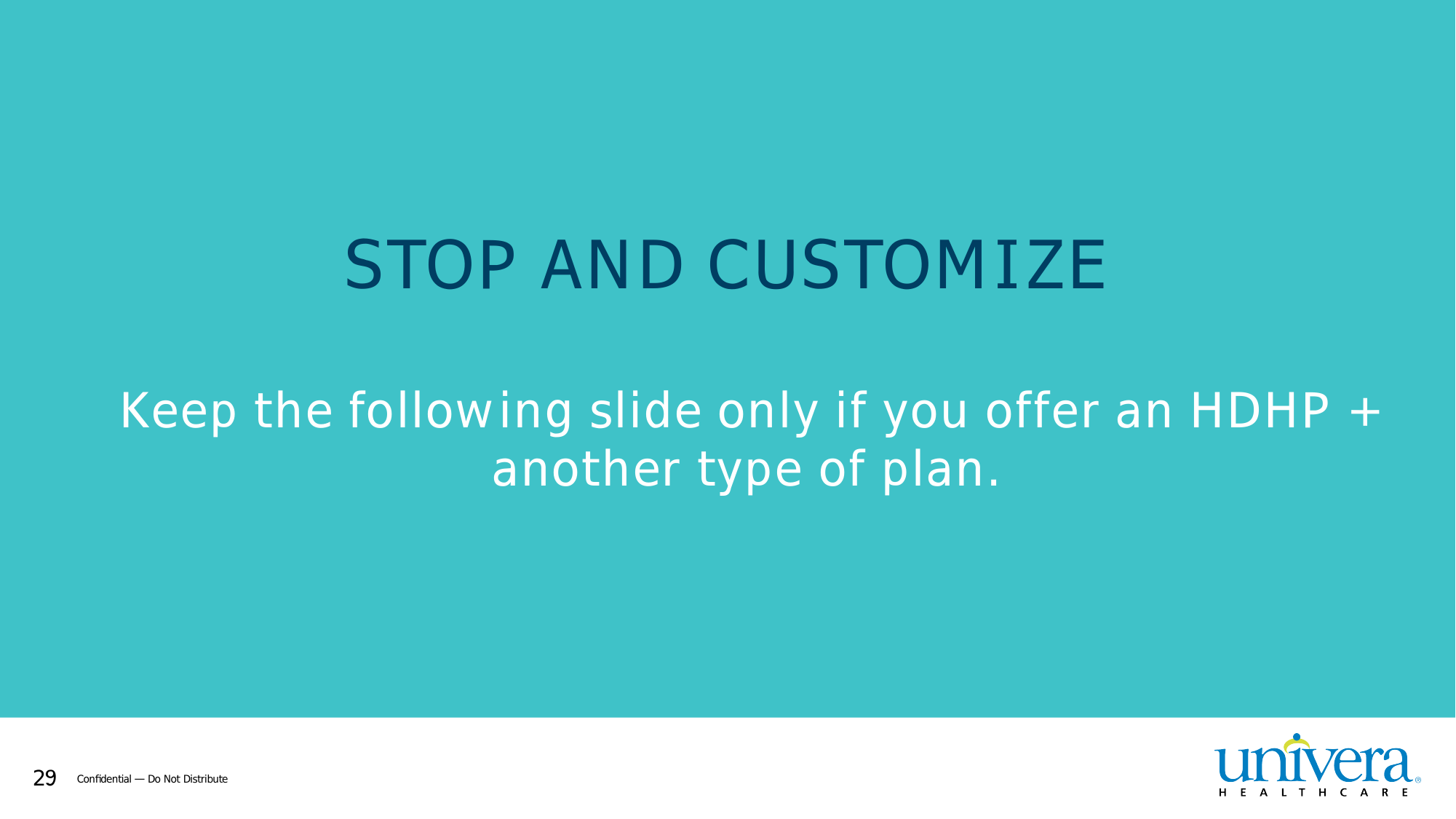

STOP AND CUSTOMIZE

Keep the following slide only if you offer an HDHP + another type of plan.
# ATTENTION:
29